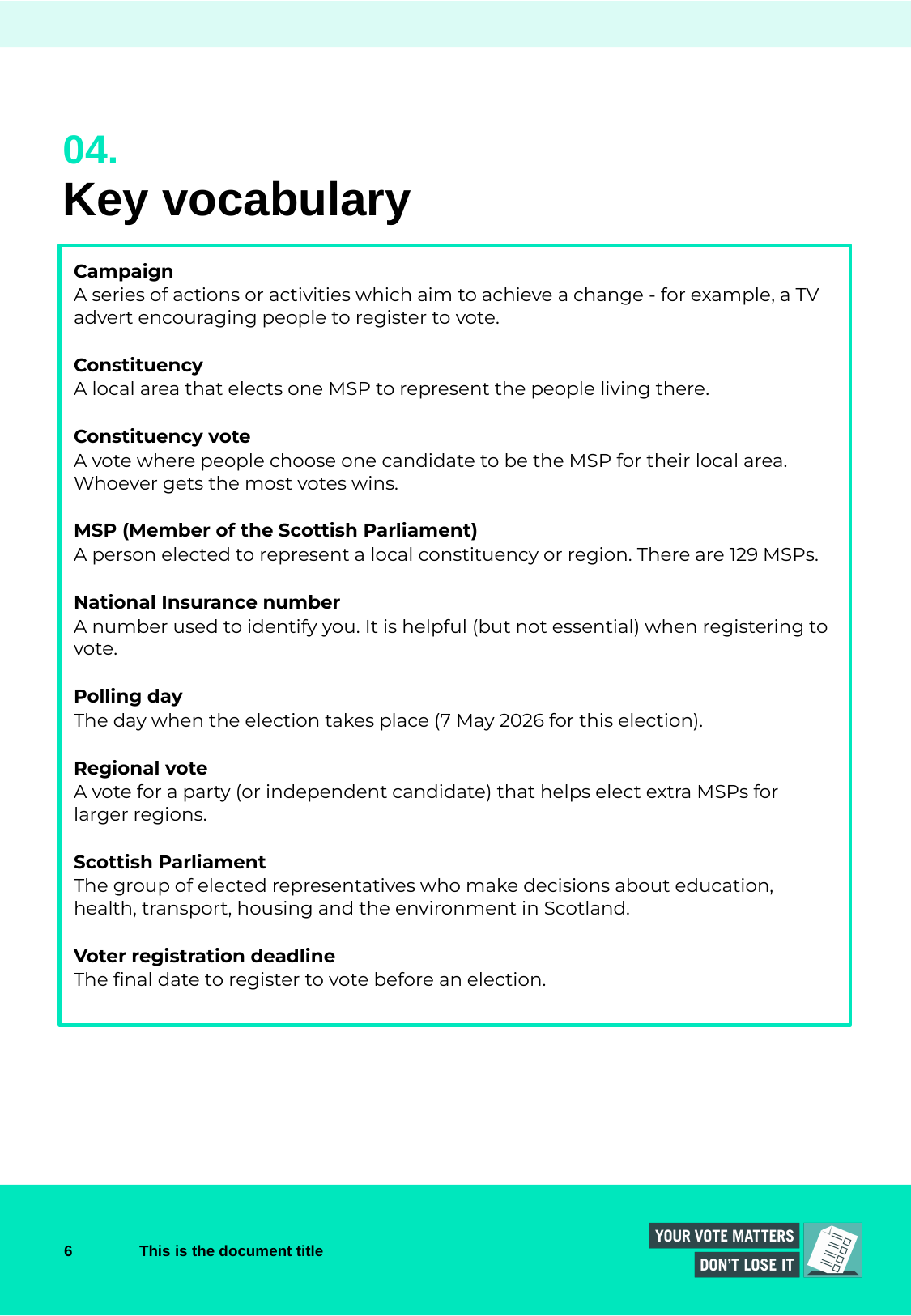

04.
# Key vocabulary
Campaign
A series of actions or activities which aim to achieve a change - for example, a TV advert encouraging people to register to vote.

Constituency
A local area that elects one MSP to represent the people living there.

Constituency vote
A vote where people choose one candidate to be the MSP for their local area. Whoever gets the most votes wins.

MSP (Member of the Scottish Parliament)
A person elected to represent a local constituency or region. There are 129 MSPs.

National Insurance number
A number used to identify you. It is helpful (but not essential) when registering to vote.

Polling day
The day when the election takes place (7 May 2026 for this election).

Regional vote
A vote for a party (or independent candidate) that helps elect extra MSPs for larger regions.

Scottish Parliament
The group of elected representatives who make decisions about education, health, transport, housing and the environment in Scotland.

Voter registration deadline
The final date to register to vote before an election.

6
This is the document title